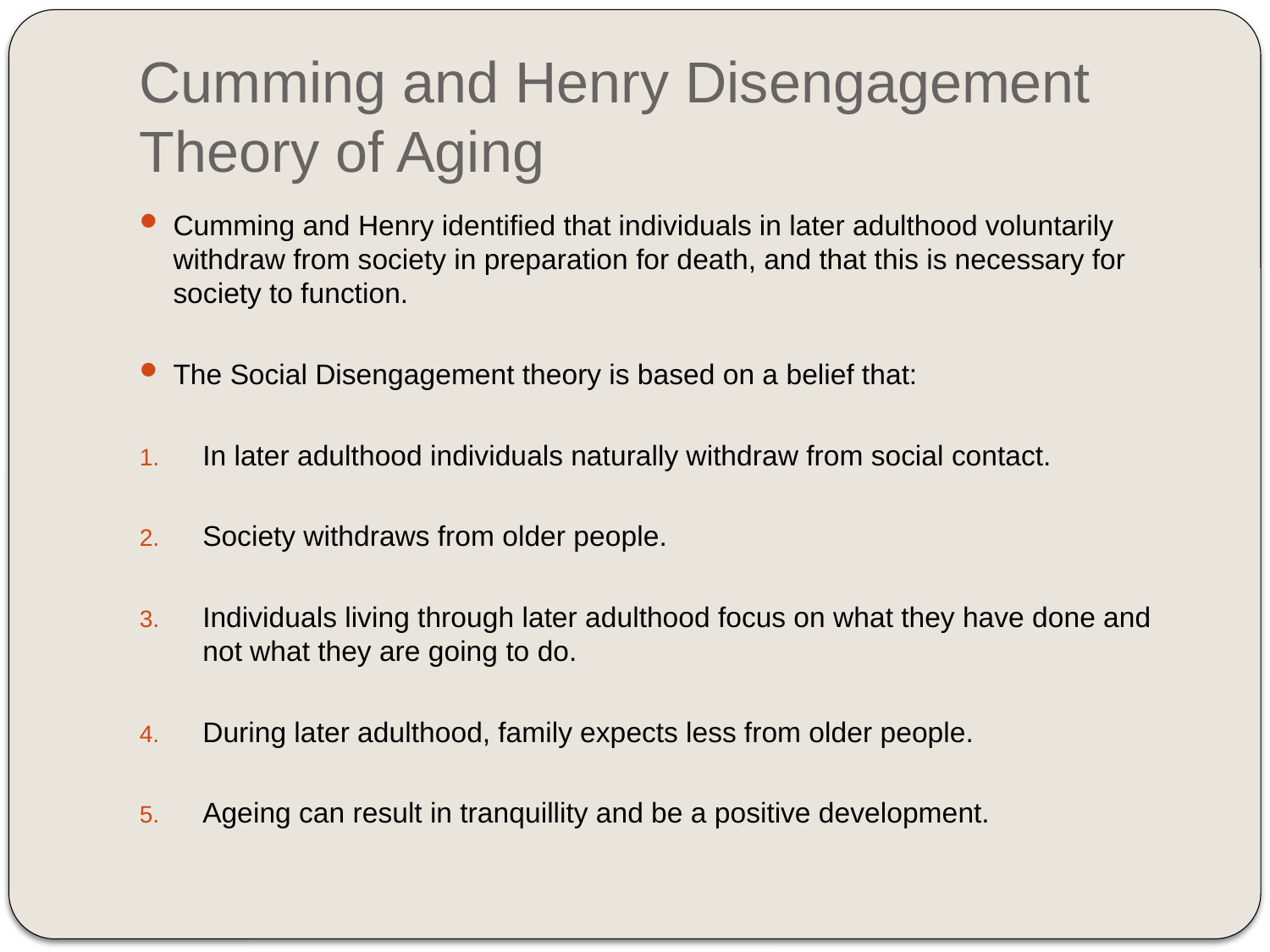

# Cumming and Henry Disengagement Theory of Aging
Cumming and Henry identified that individuals in later adulthood voluntarily withdraw from society in preparation for death, and that this is necessary for society to function.

The Social Disengagement theory is based on a belief that:

In later adulthood individuals naturally withdraw from social contact.

Society withdraws from older people.

Individuals living through later adulthood focus on what they have done and not what they are going to do.

During later adulthood, family expects less from older people.

Ageing can result in tranquillity and be a positive development.